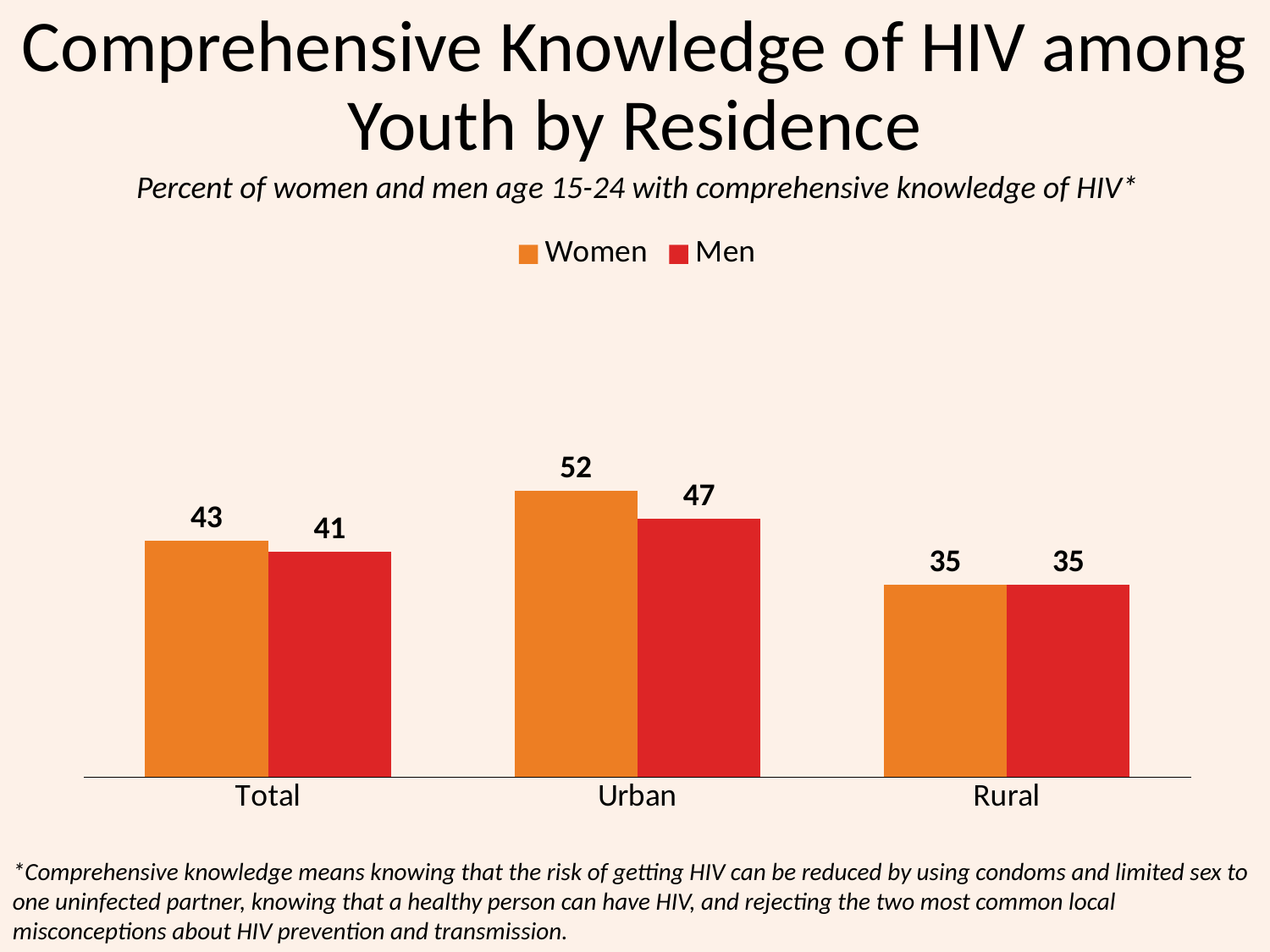

# Comprehensive Knowledge of HIV among Youth by Residence
Percent of women and men age 15-24 with comprehensive knowledge of HIV*

### Chart

| Category | Women | Men |
|---|---|---|
| Total | 43.0 | 41.0 |
| Urban | 52.0 | 47.0 |
| Rural | 35.0 | 35.0 |
*Comprehensive knowledge means knowing that the risk of getting HIV can be reduced by using condoms and limited sex to one uninfected partner, knowing that a healthy person can have HIV, and rejecting the two most common local misconceptions about HIV prevention and transmission.